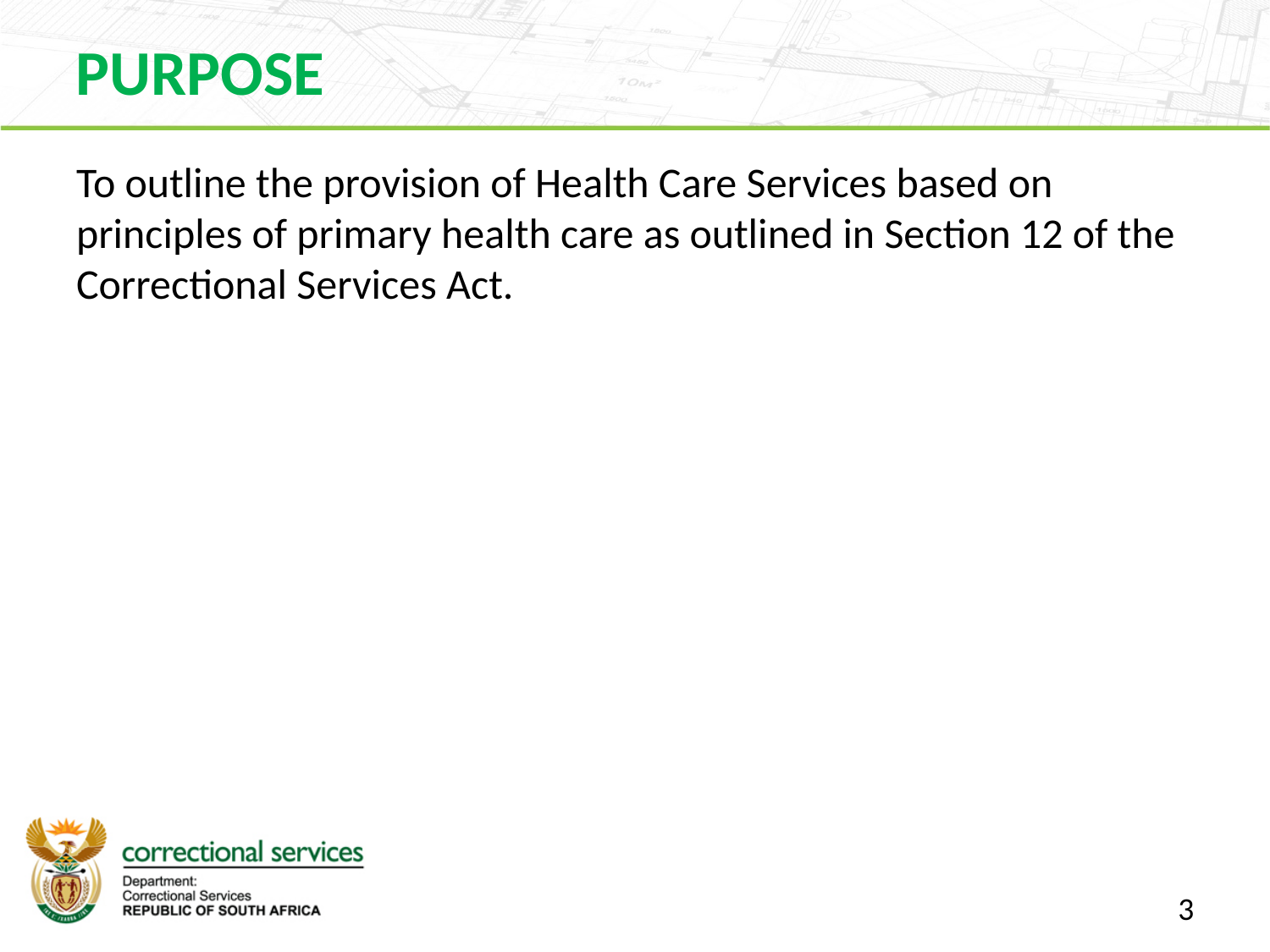

PURPOSE
To outline the provision of Health Care Services based on principles of primary health care as outlined in Section 12 of the Correctional Services Act.

3